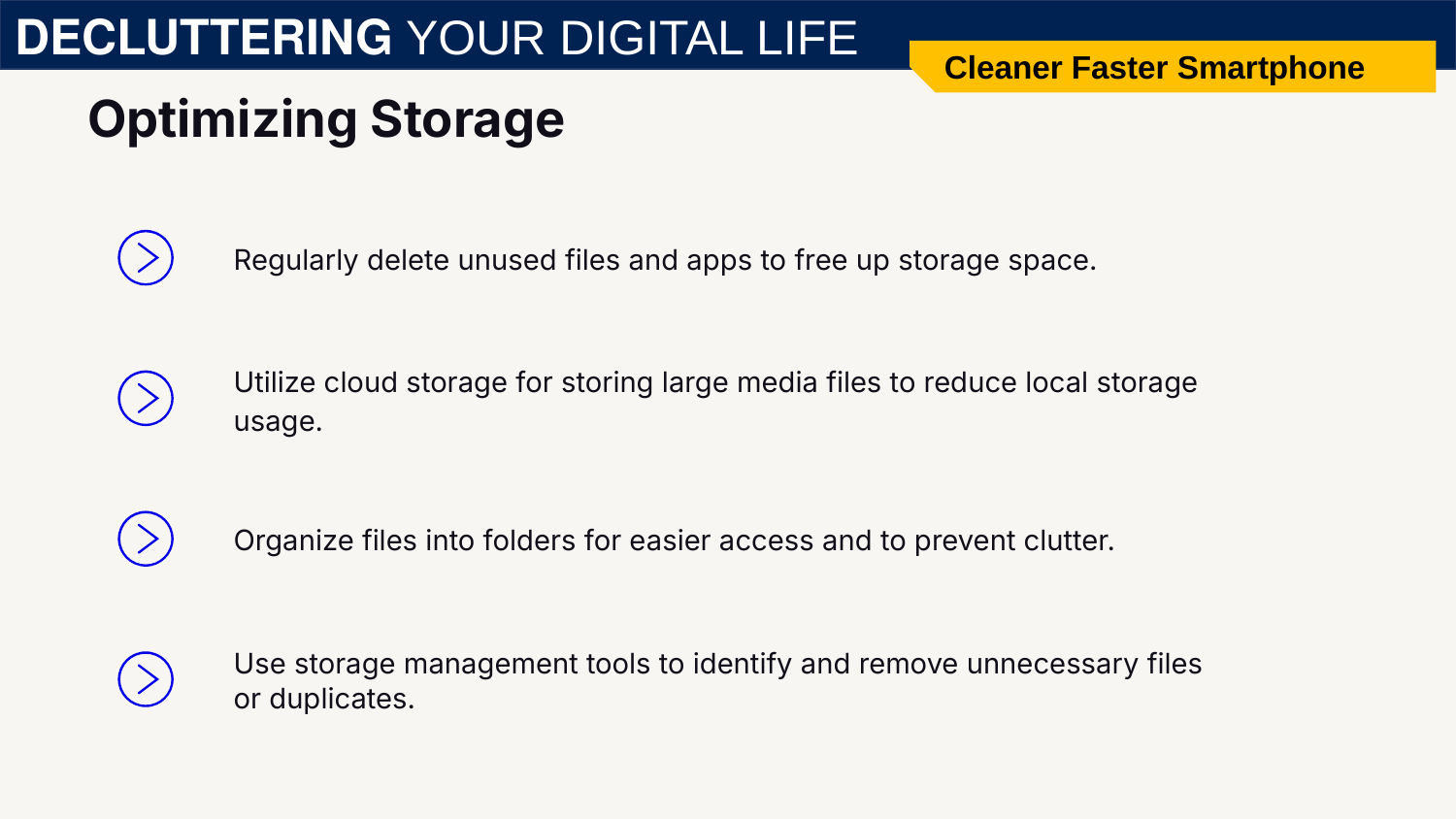

DECLUTTERING YOUR DIGITAL LIFE
Cleaner Faster Smartphone

# Optimizing Storage
Regularly delete unused files and apps to free up storage space.

Utilize cloud storage for storing large media files to reduce local storage usage.

Organize files into folders for easier access and to prevent clutter.

Use storage management tools to identify and remove unnecessary files or duplicates.